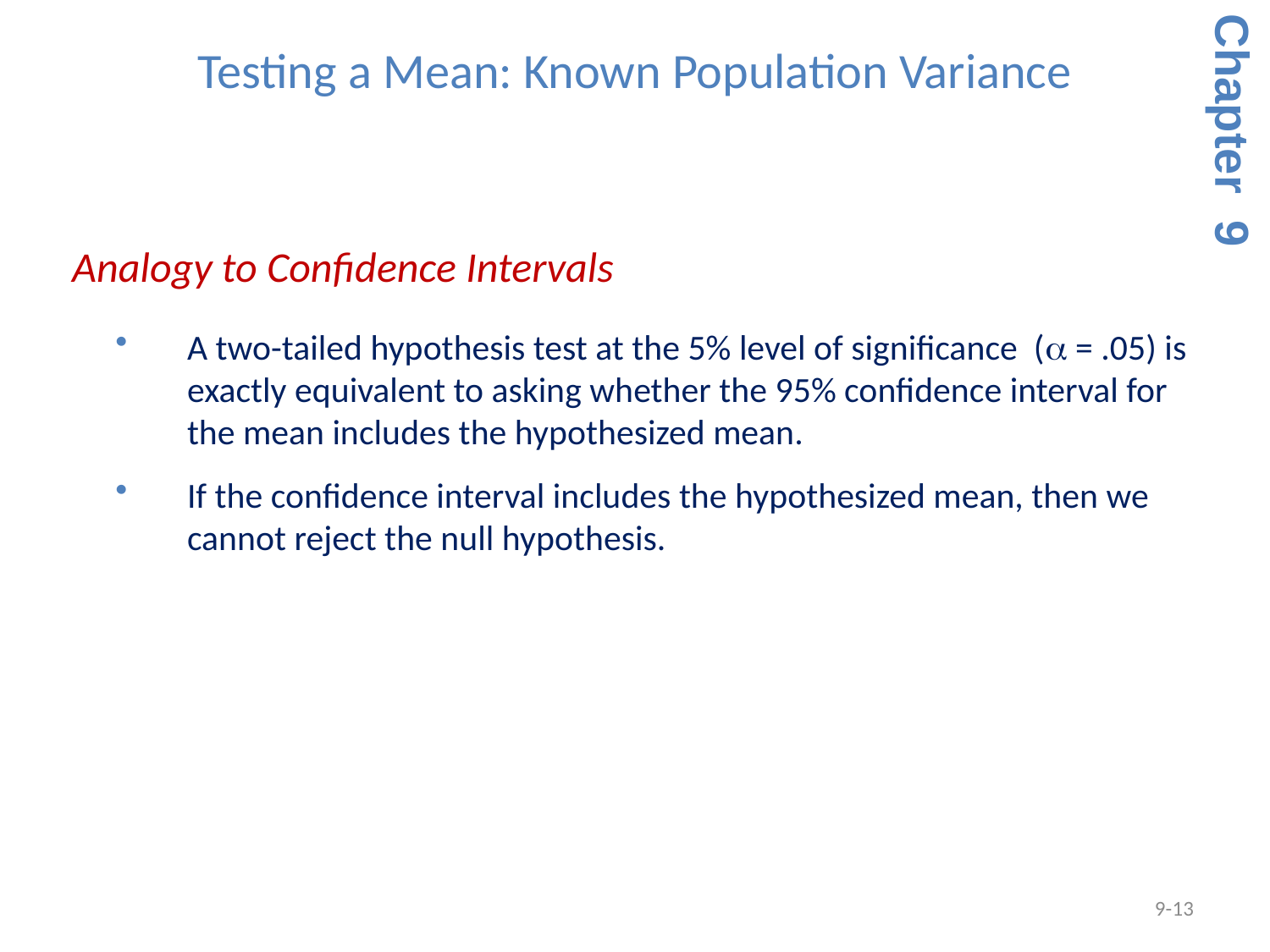

# Testing a Mean: Known Population Variance
Chapter  9
 Analogy to Confidence Intervals
A two-tailed hypothesis test at the 5% level of significance  (α = .05) is exactly equivalent to asking whether the 95% confidence interval for the mean includes the hypothesized mean.
If the confidence interval includes the hypothesized mean, then we cannot reject the null hypothesis.
9-13